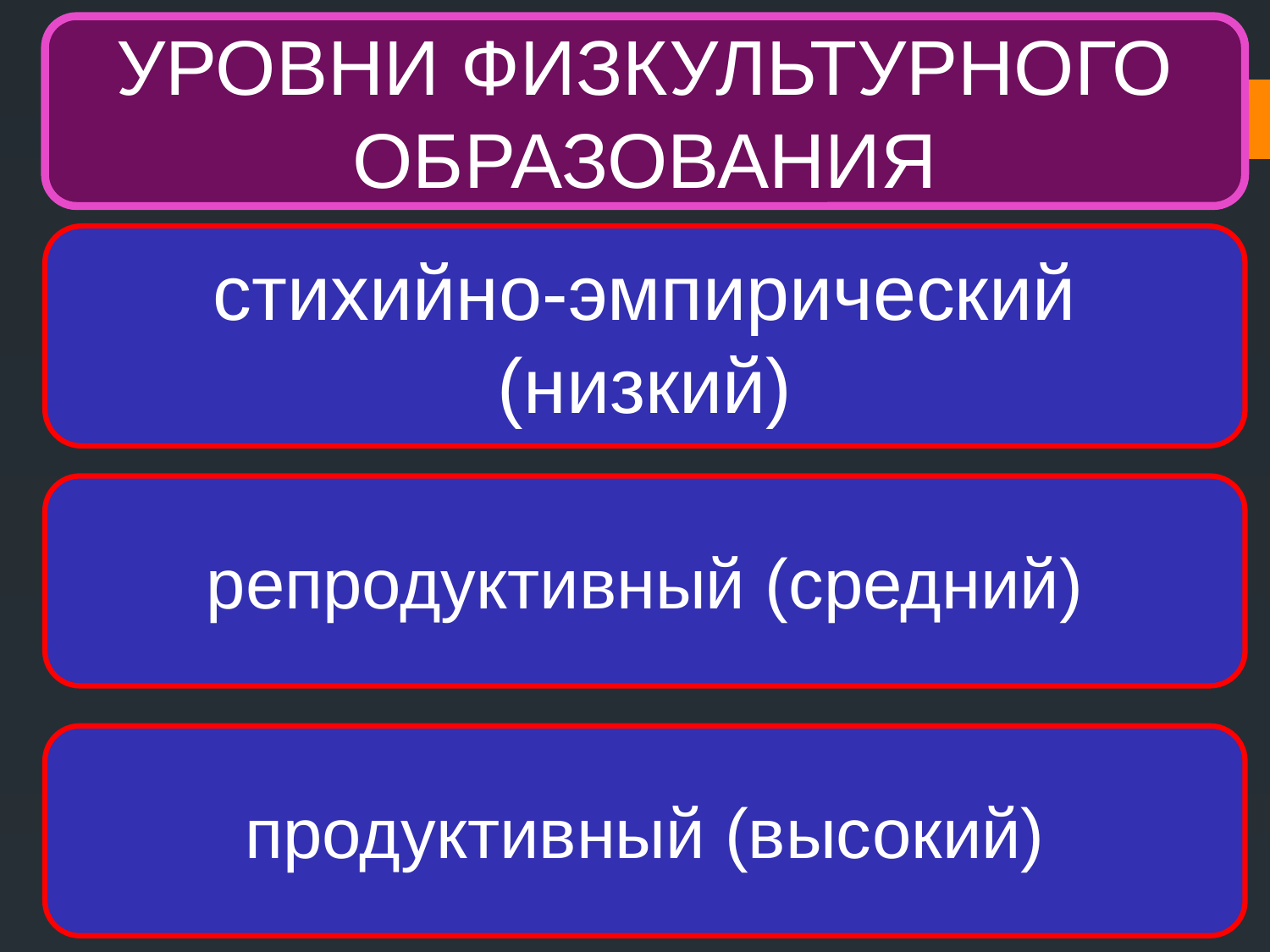

УРОВНИ ФИЗКУЛЬТУРНОГО ОБРАЗОВАНИЯ
стихийно-эмпирический (низкий)
репродуктивный (средний)
продуктивный (высокий)